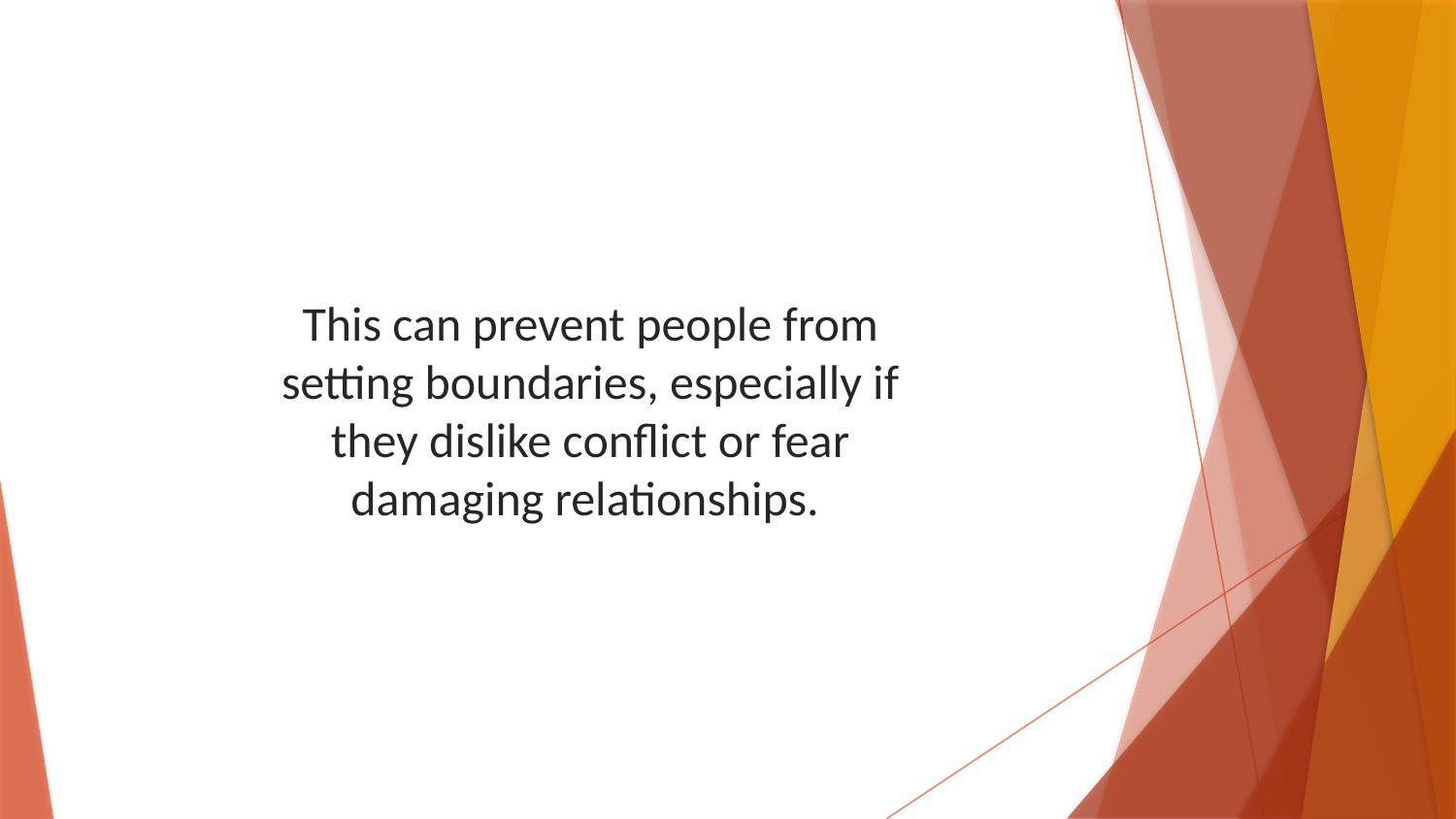

This can prevent people from setting boundaries, especially if they dislike conflict or fear damaging relationships.